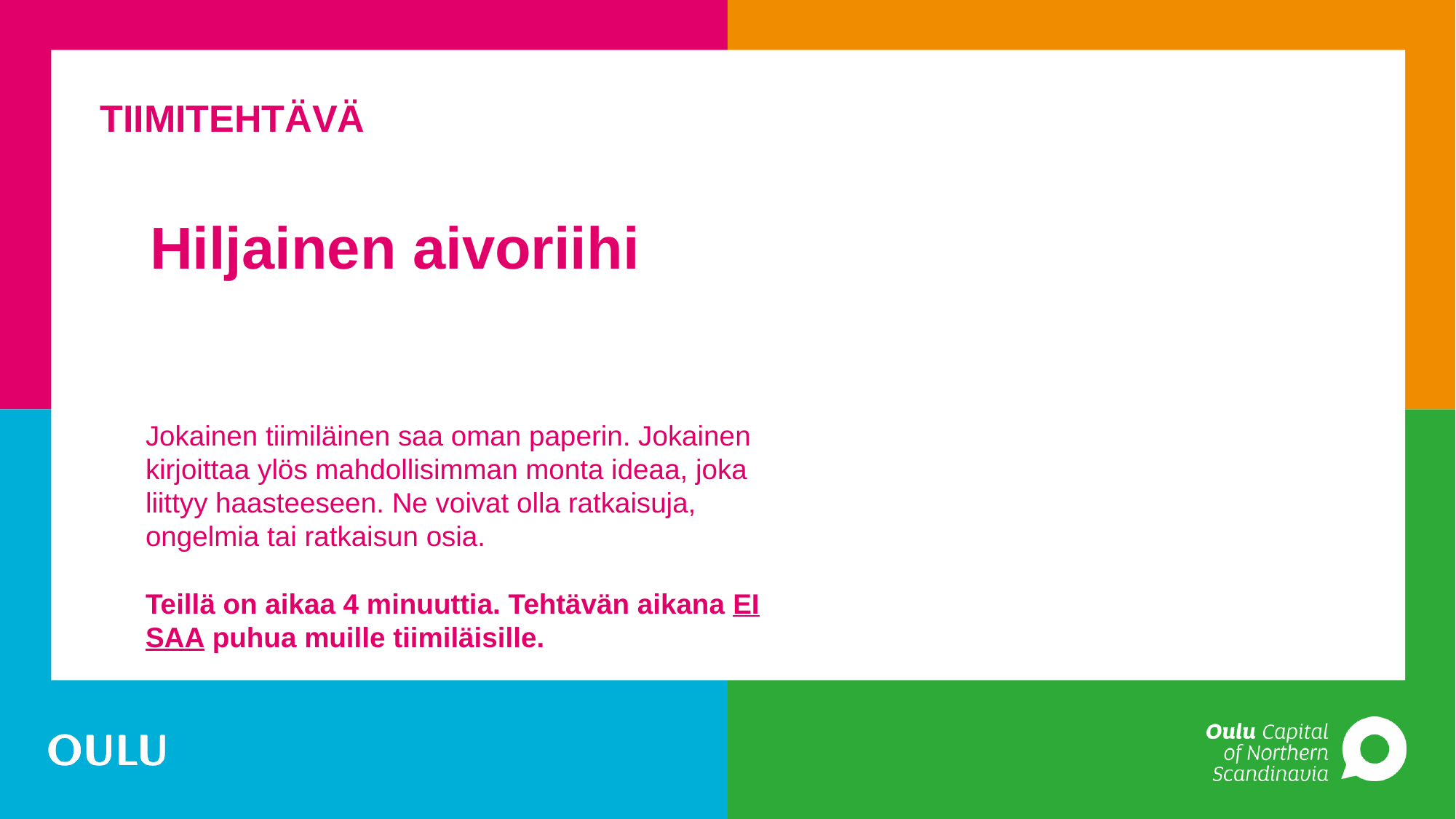

# TIIMITEHTÄVÄ
Hiljainen aivoriihi
Jokainen tiimiläinen saa oman paperin. Jokainen kirjoittaa ylös mahdollisimman monta ideaa, joka liittyy haasteeseen. Ne voivat olla ratkaisuja, ongelmia tai ratkaisun osia.

Teillä on aikaa 4 minuuttia. Tehtävän aikana EI SAA puhua muille tiimiläisille.